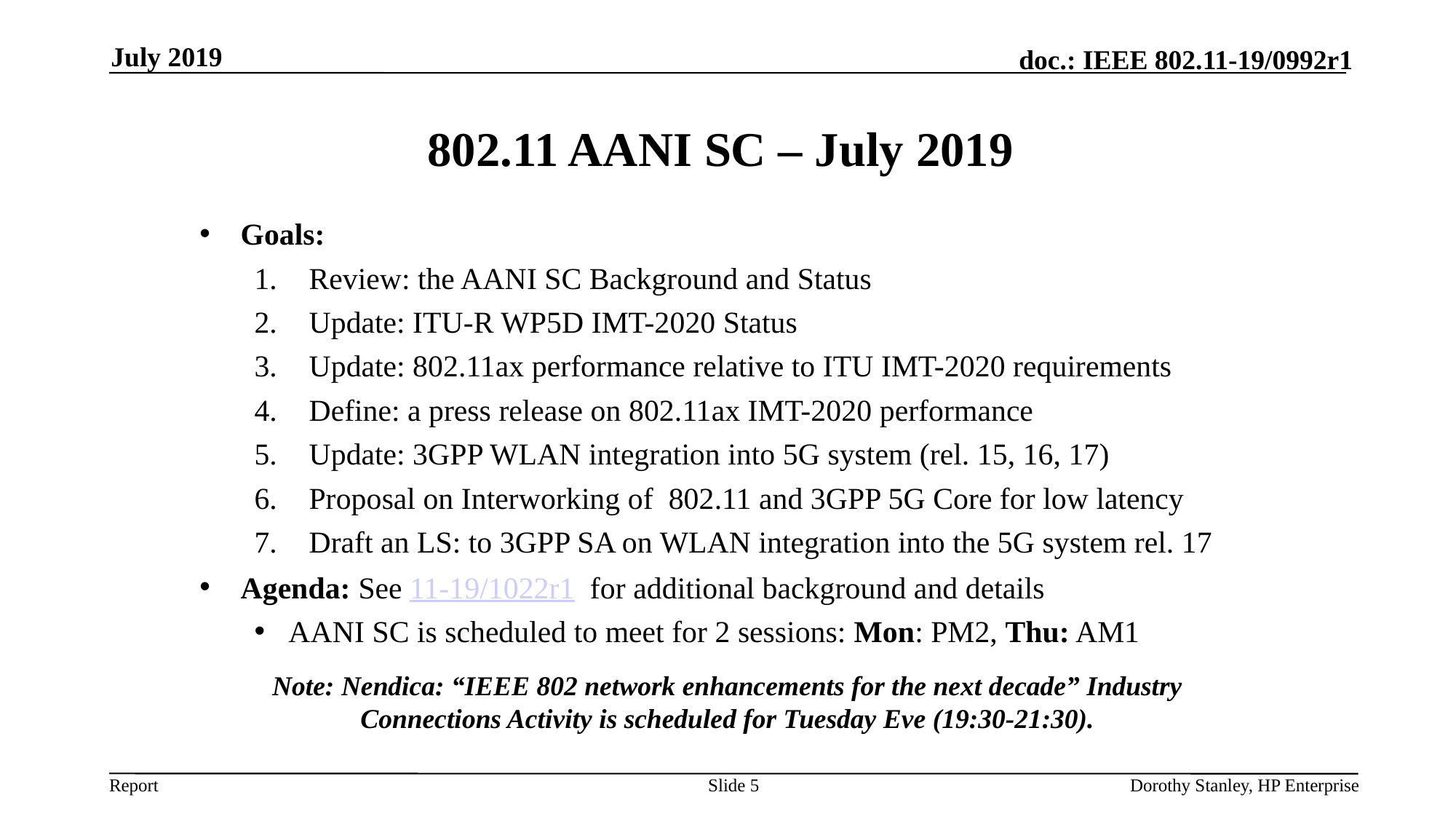

July 2019
# 802.11 AANI SC – July 2019
Goals:
Review: the AANI SC Background and Status
Update: ITU-R WP5D IMT-2020 Status
Update: 802.11ax performance relative to ITU IMT-2020 requirements
Define: a press release on 802.11ax IMT-2020 performance
Update: 3GPP WLAN integration into 5G system (rel. 15, 16, 17)
Proposal on Interworking of  802.11 and 3GPP 5G Core for low latency
Draft an LS: to 3GPP SA on WLAN integration into the 5G system rel. 17
Agenda: See 11-19/1022r1  for additional background and details
AANI SC is scheduled to meet for 2 sessions: Mon: PM2, Thu: AM1

Note: Nendica: “IEEE 802 network enhancements for the next decade” Industry Connections Activity is scheduled for Tuesday Eve (19:30-21:30).
Slide 5
Dorothy Stanley, HP Enterprise